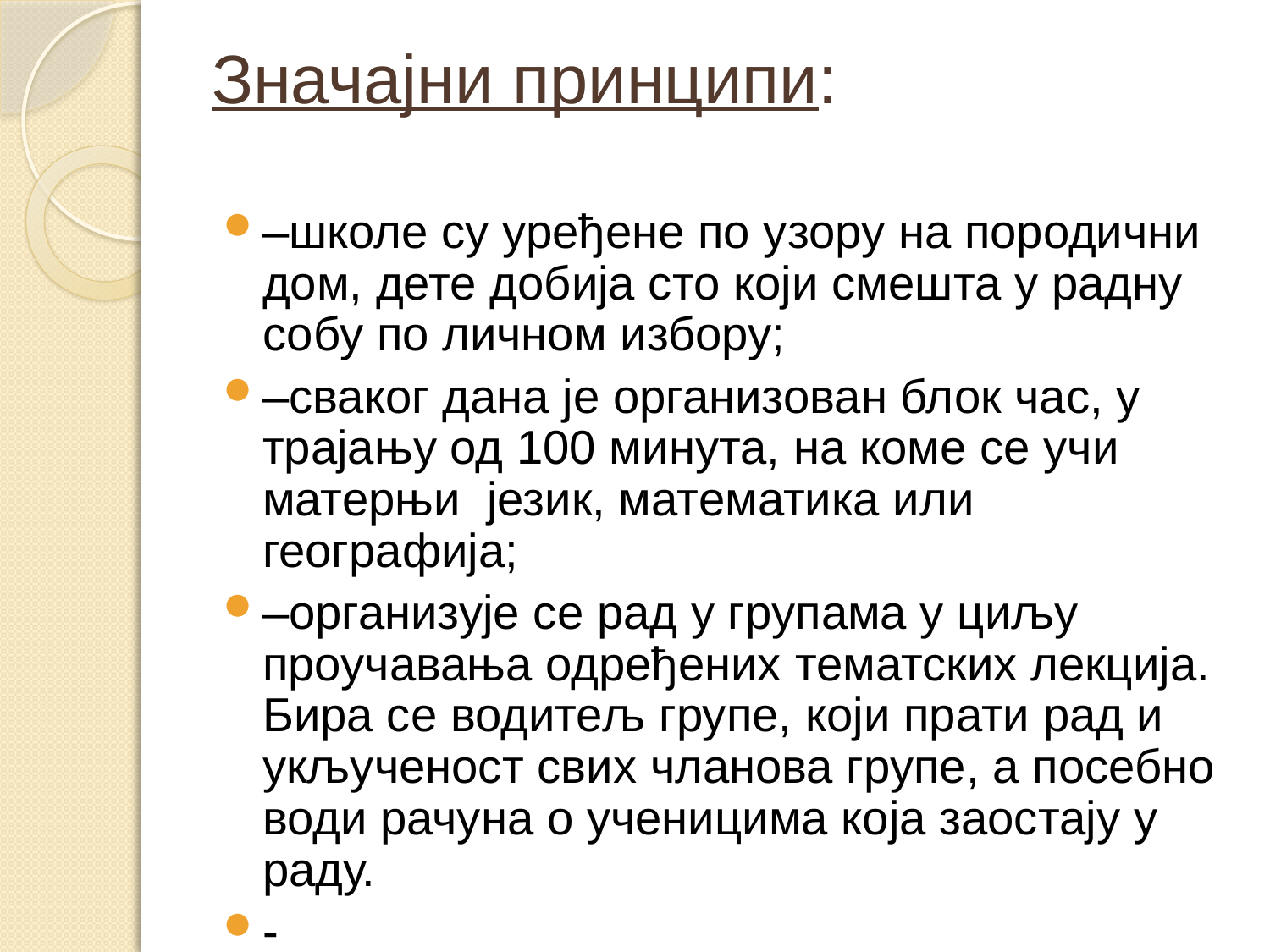

# Значајни принципи:
–школе су уређене по узору на породични дом, дете добија сто који смешта у радну собу по личном избору;
–сваког дана је организован блок час, у трајању од 100 минута, на коме се учи матерњи  језик, математика или географија;
–организује се рад у групама у циљу проучавања одређених тематских лекција. Бира се водитељ групе, који прати рад и укљученост свих чланова групе, а посебно води рачуна о ученицима која заостају у раду.
-